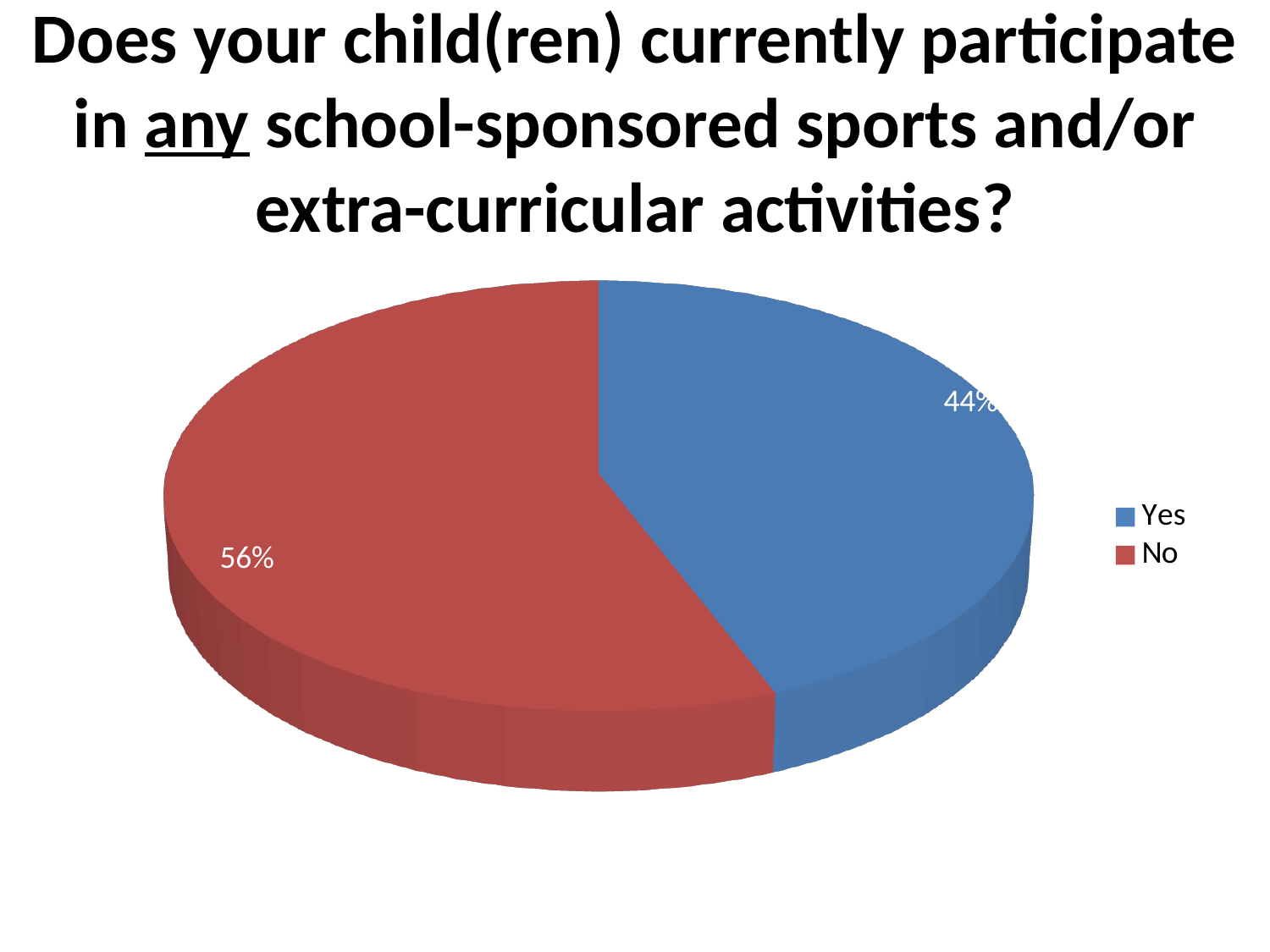

# Does your child(ren) currently participate in any school-sponsored sports and/or extra-curricular activities?

[unsupported chart]